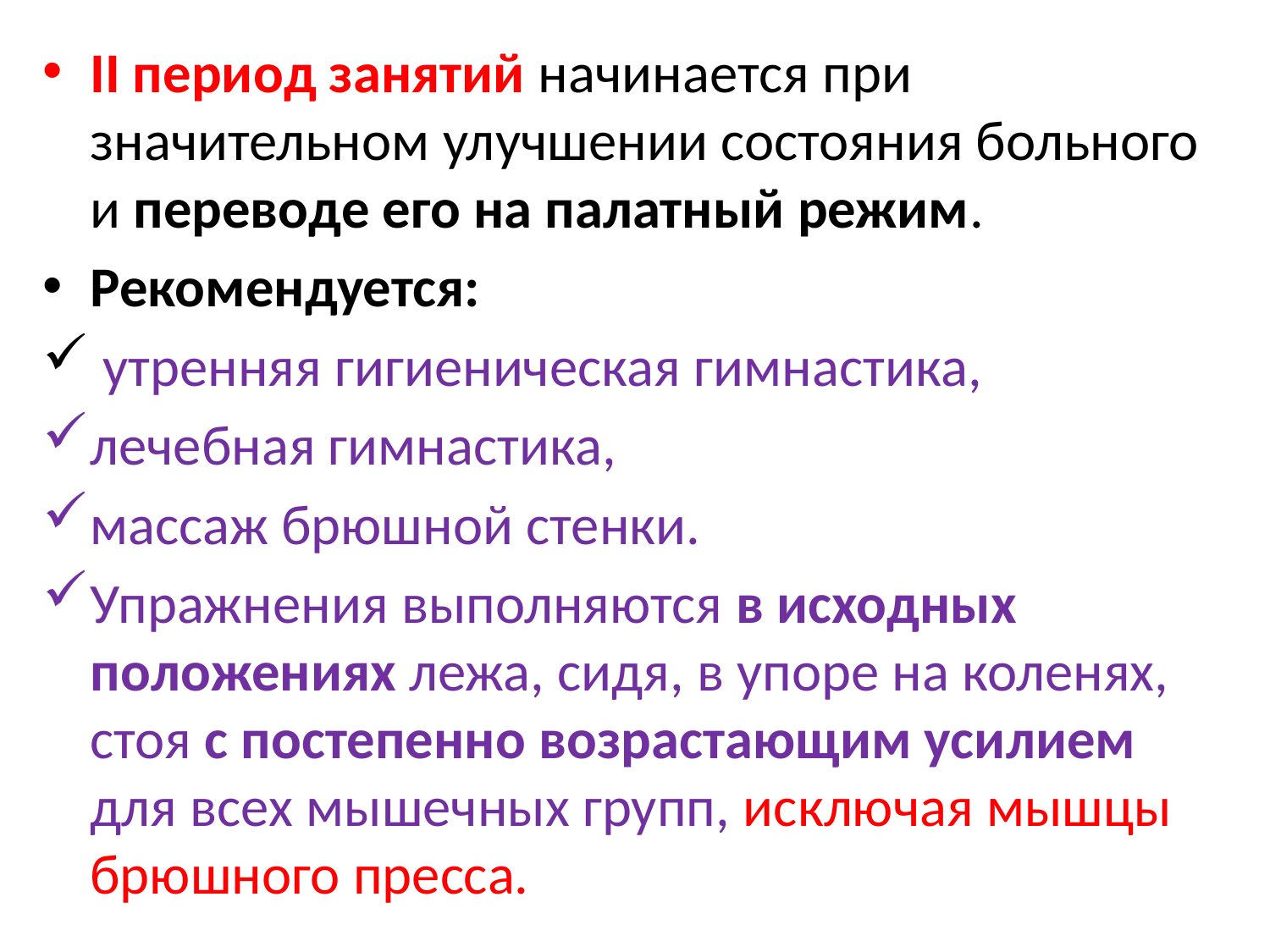

II период занятий начинается при значительном улучшении состояния больного и переводе его на палатный режим.
Рекомендуется:
 утренняя гигиеническая гимнастика,
лечебная гимнастика,
массаж брюшной стенки.
Упражнения выполняются в исходных положениях лежа, сидя, в упоре на коленях, стоя с постепенно возрастающим усилием для всех мышечных групп, исключая мышцы брюшного пресса.